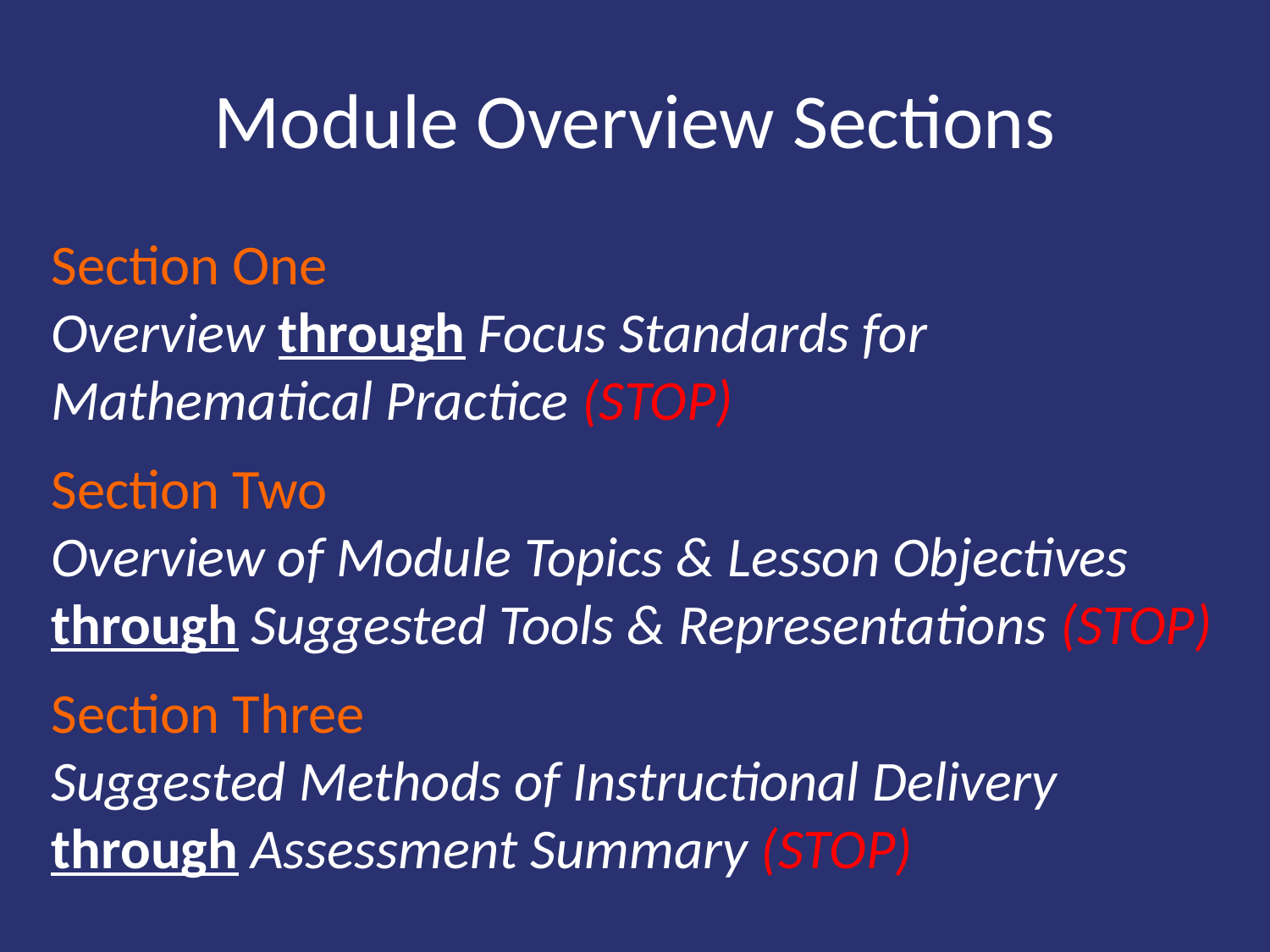

# Module Overview Sections
Section One
Overview through Focus Standards for Mathematical Practice (STOP)

Section Two
Overview of Module Topics & Lesson Objectives through Suggested Tools & Representations (STOP)

Section Three
Suggested Methods of Instructional Delivery through Assessment Summary (STOP)